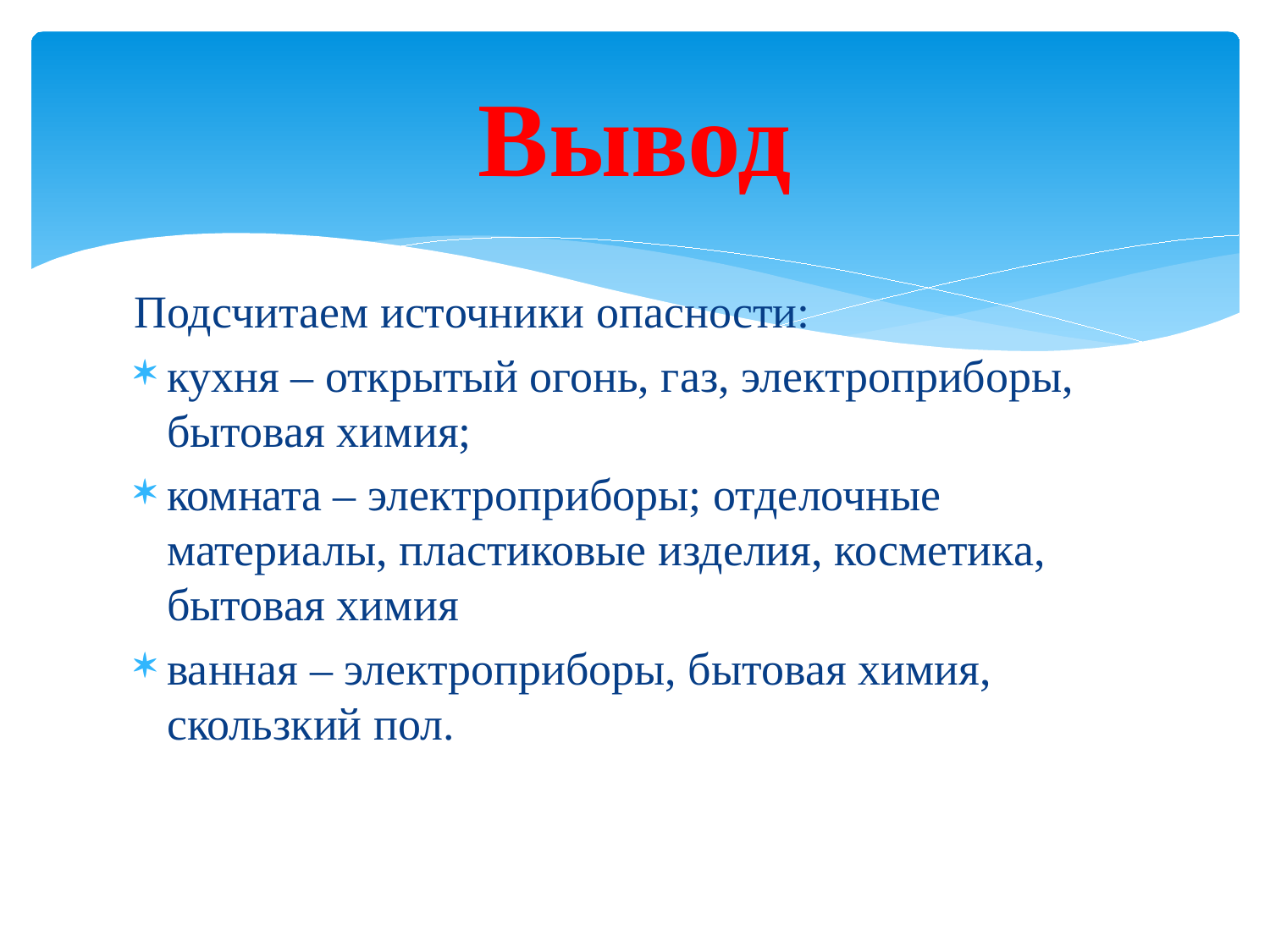

# Вывод
Подсчитаем источники опасности:
кухня – открытый огонь, газ, электроприборы, бытовая химия;
комната – электроприборы; отделочные материалы, пластиковые изделия, косметика, бытовая химия
ванная – электроприборы, бытовая химия, скользкий пол.